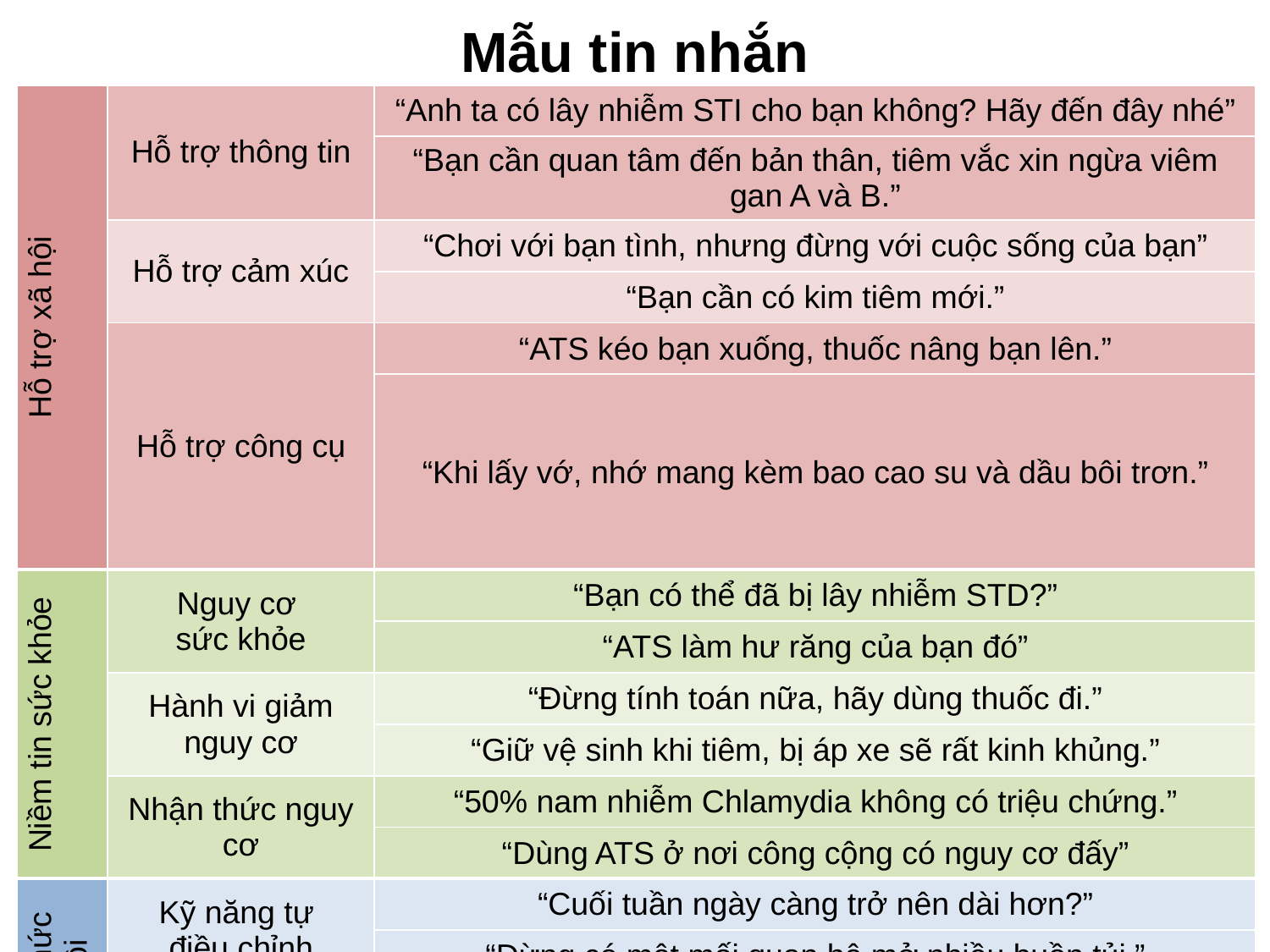

Mẫu tin nhắn
| Hỗ trợ xã hội | Hỗ trợ thông tin | “Anh ta có lây nhiễm STI cho bạn không? Hãy đến đây nhé” |
| --- | --- | --- |
|  |  | “Bạn cần quan tâm đến bản thân, tiêm vắc xin ngừa viêm gan A và B.” |
|  | Hỗ trợ cảm xúc | “Chơi với bạn tình, nhưng đừng với cuộc sống của bạn” |
|  |  | “Bạn cần có kim tiêm mới.” |
|  | Hỗ trợ công cụ | “ATS kéo bạn xuống, thuốc nâng bạn lên.” |
|  |  | “Khi lấy vớ, nhớ mang kèm bao cao su và dầu bôi trơn.” |
| Niềm tin sức khỏe | Nguy cơ sức khỏe | “Bạn có thể đã bị lây nhiễm STD?” |
|  |  | “ATS làm hư răng của bạn đó” |
|  | Hành vi giảm nguy cơ | “Đừng tính toán nữa, hãy dùng thuốc đi.” |
|  |  | “Giữ vệ sinh khi tiêm, bị áp xe sẽ rất kinh khủng.” |
|  | Nhận thức nguy cơ | “50% nam nhiễm Chlamydia không có triệu chứng.” |
|  |  | “Dùng ATS ở nơi công cộng có nguy cơ đấy” |
| Nhận thức xã hội | Kỹ năng tự điều chỉnh | “Cuối tuần ngày càng trở nên dài hơn?” |
|  |  | “Đừng có một mối quan hệ mở nhiều buồn tủi.” |
|  | Tự tin | “Đầu tiên hãy nói bạn dương tính. Bạn có thể làm được mà!” |
|  |  | “Bạn có thể uống thuốc, ngay cả khi đang tiệc tùng” |